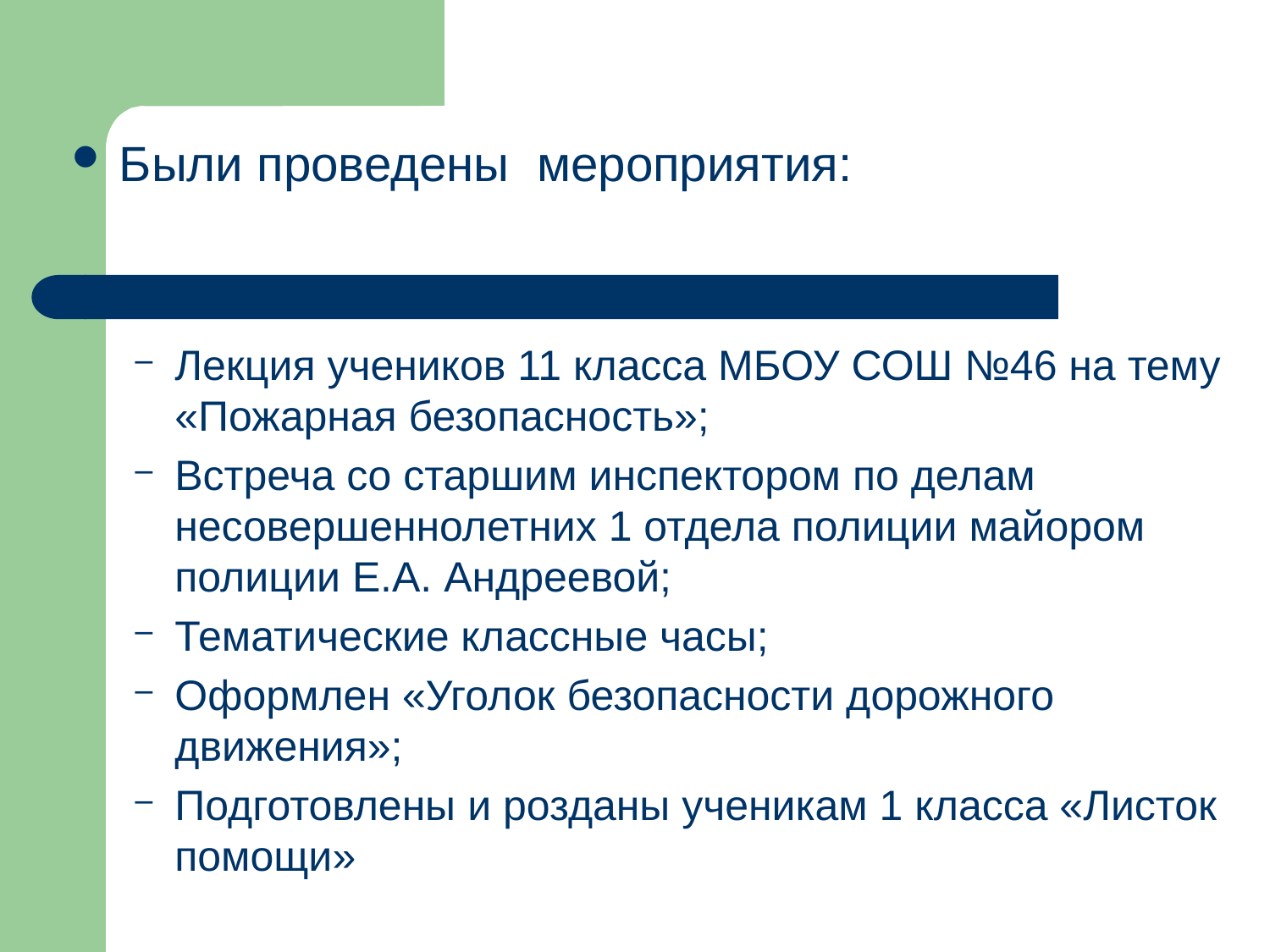

Были проведены  мероприятия:

Лекция учеников 11 класса МБОУ СОШ №46 на тему «Пожарная безопасность»;
Встреча со старшим инспектором по делам несовершеннолетних 1 отдела полиции майором полиции Е.А. Андреевой;
Тематические классные часы;
Оформлен «Уголок безопасности дорожного движения»;
Подготовлены и розданы ученикам 1 класса «Листок помощи»